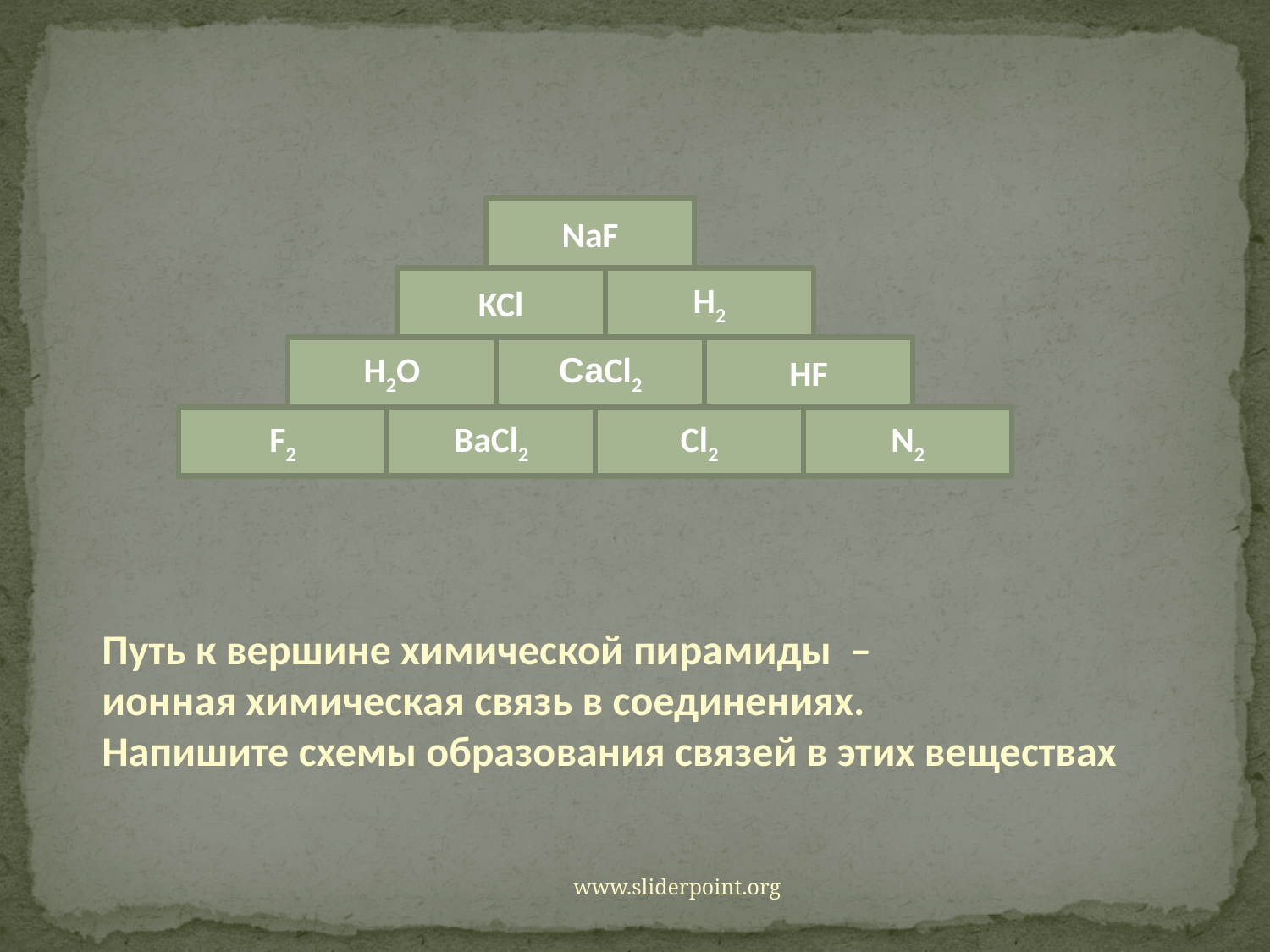

#
NaF
KCl
H2
СаCl2
H2O
HF
F2
BaCl2
Cl2
N2
Путь к вершине химической пирамиды  –
ионная химическая связь в соединениях.
Напишите схемы образования связей в этих веществах

www.sliderpoint.org